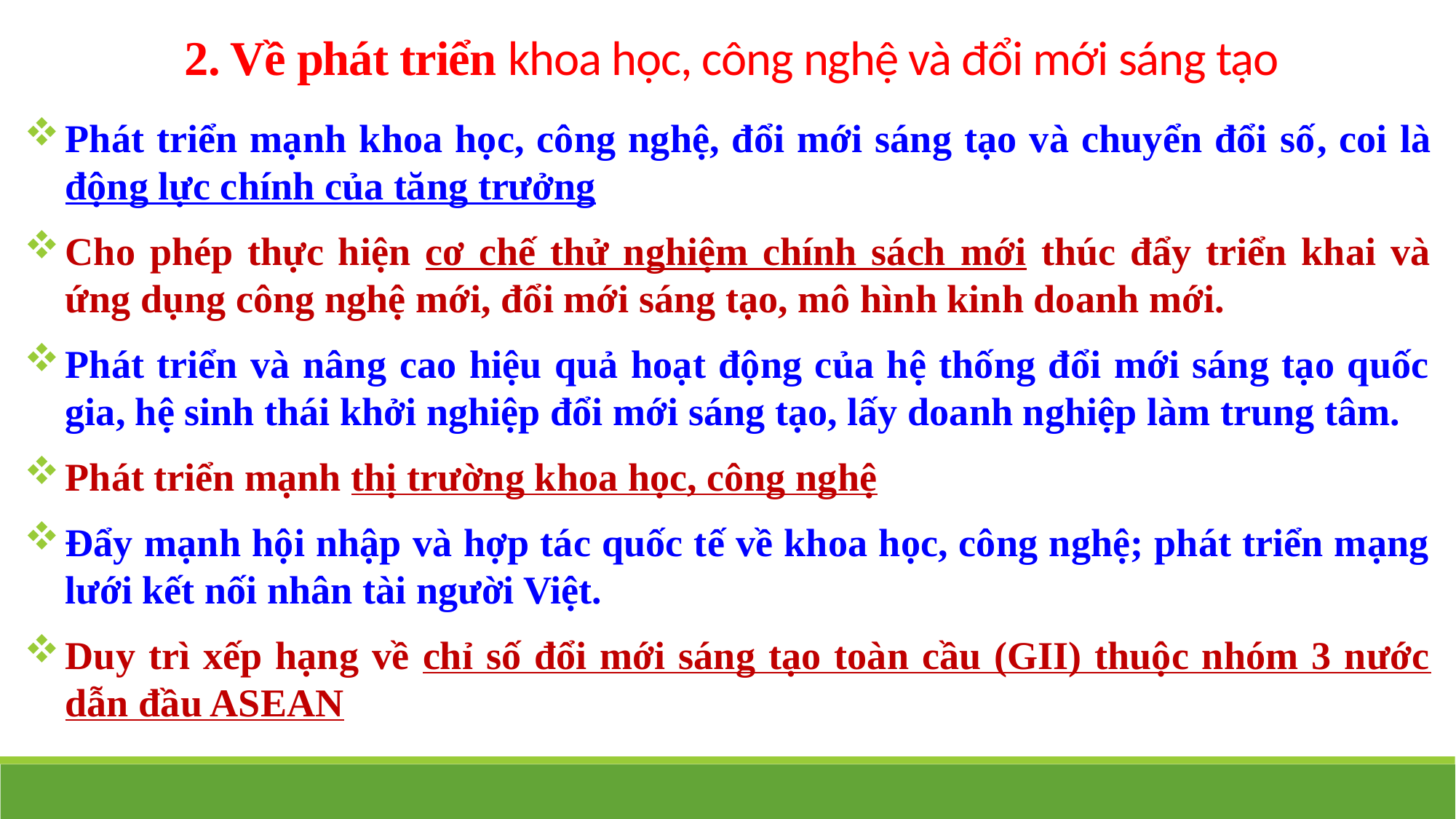

2. Về phát triển khoa học, công nghệ và đổi mới sáng tạo
Phát triển mạnh khoa học, công nghệ, đổi mới sáng tạo và chuyển đổi số, coi là động lực chính của tăng trưởng
Cho phép thực hiện cơ chế thử nghiệm chính sách mới thúc đẩy triển khai và ứng dụng công nghệ mới, đổi mới sáng tạo, mô hình kinh doanh mới.
Phát triển và nâng cao hiệu quả hoạt động của hệ thống đổi mới sáng tạo quốc gia, hệ sinh thái khởi nghiệp đổi mới sáng tạo, lấy doanh nghiệp làm trung tâm.
Phát triển mạnh thị trường khoa học, công nghệ
Đẩy mạnh hội nhập và hợp tác quốc tế về khoa học, công nghệ; phát triển mạng lưới kết nối nhân tài người Việt.
Duy trì xếp hạng về chỉ số đổi mới sáng tạo toàn cầu (GII) thuộc nhóm 3 nước dẫn đầu ASEAN